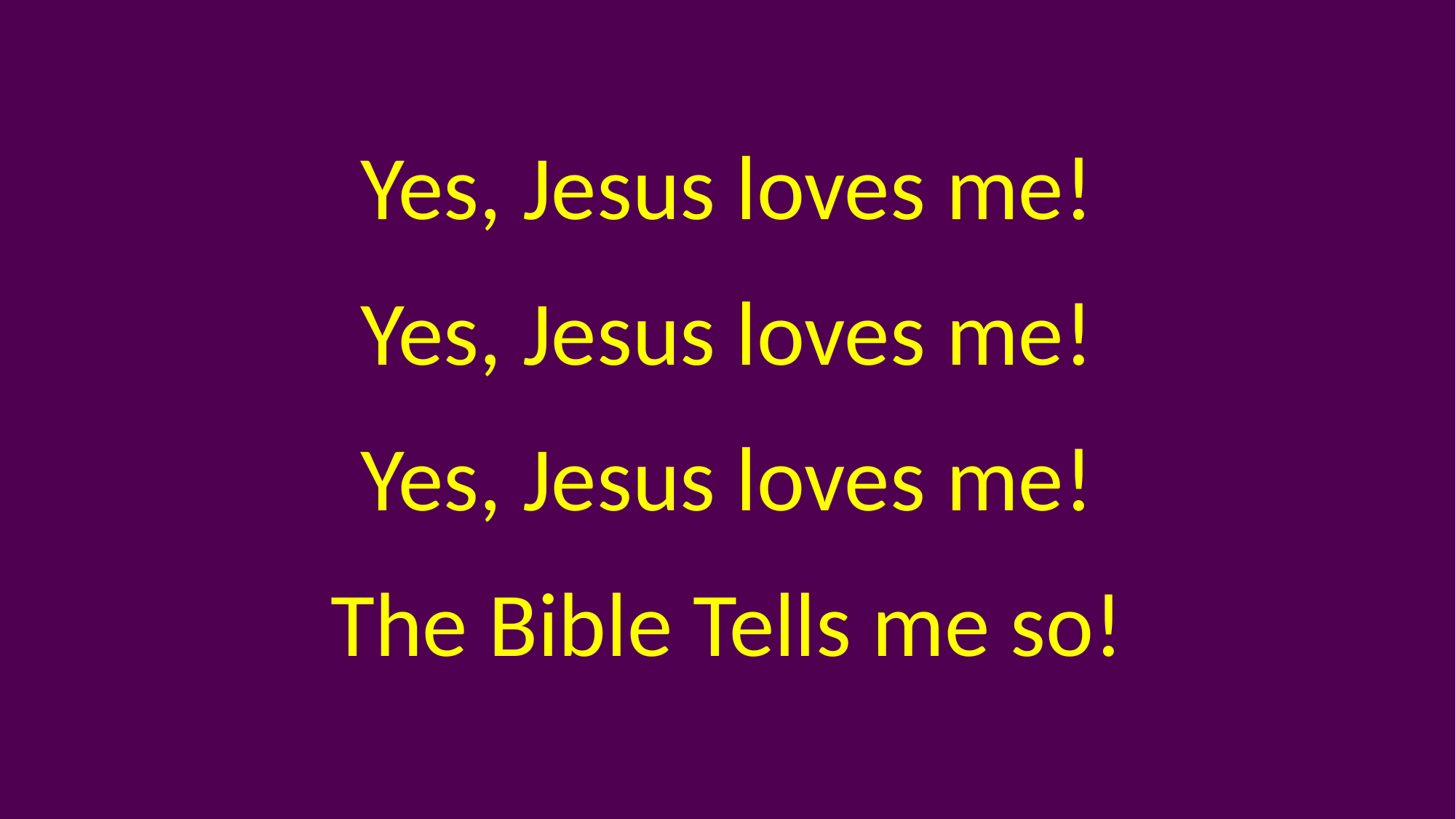

Yes, Jesus loves me!
Yes, Jesus loves me!
Yes, Jesus loves me!
The Bible Tells me so!